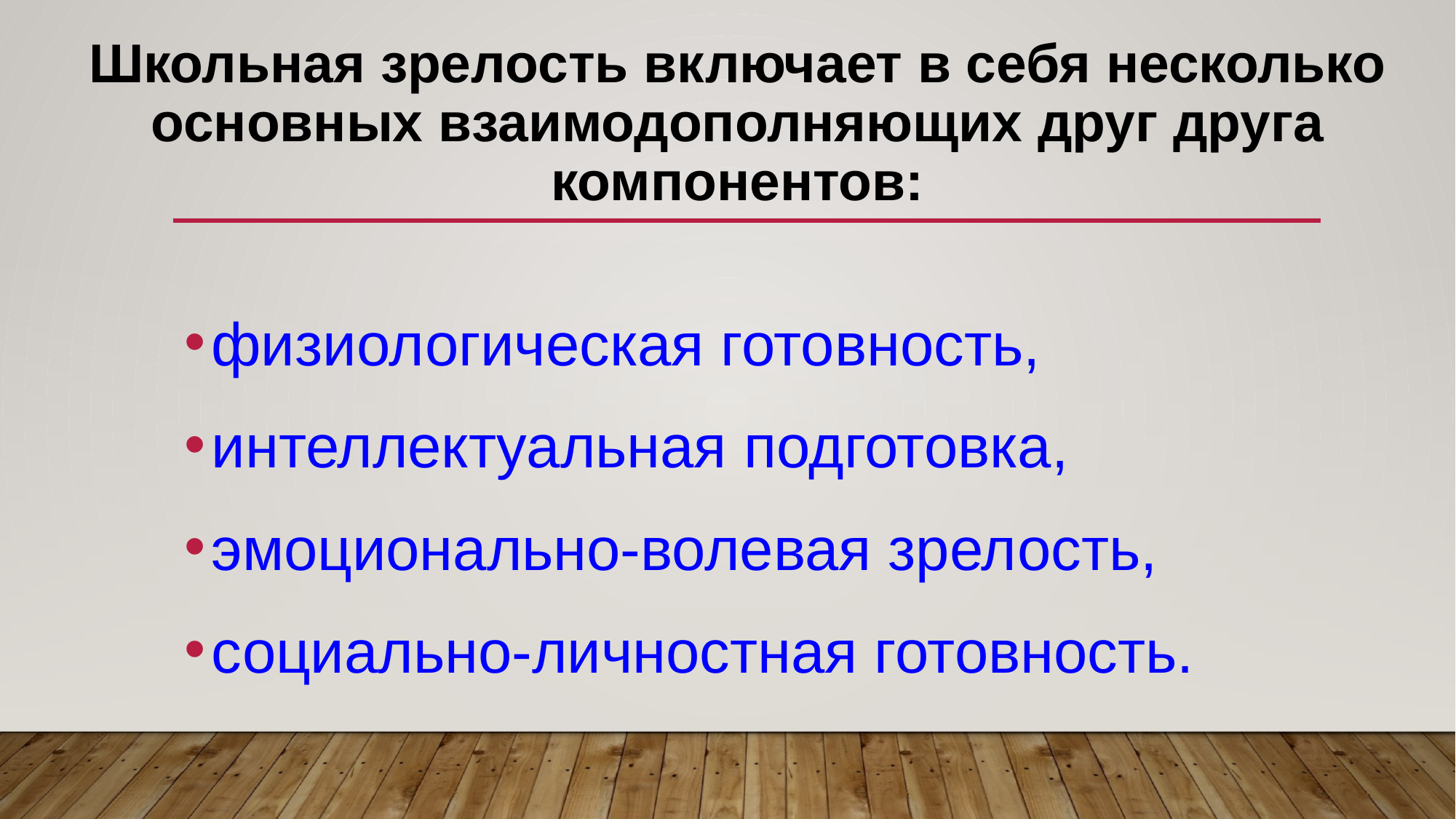

# Школьная зрелость включает в себя несколько основных взаимодополняющих друг друга компонентов:
физиологическая готовность,
интеллектуальная подготовка,
эмоционально-волевая зрелость,
социально-личностная готовность.